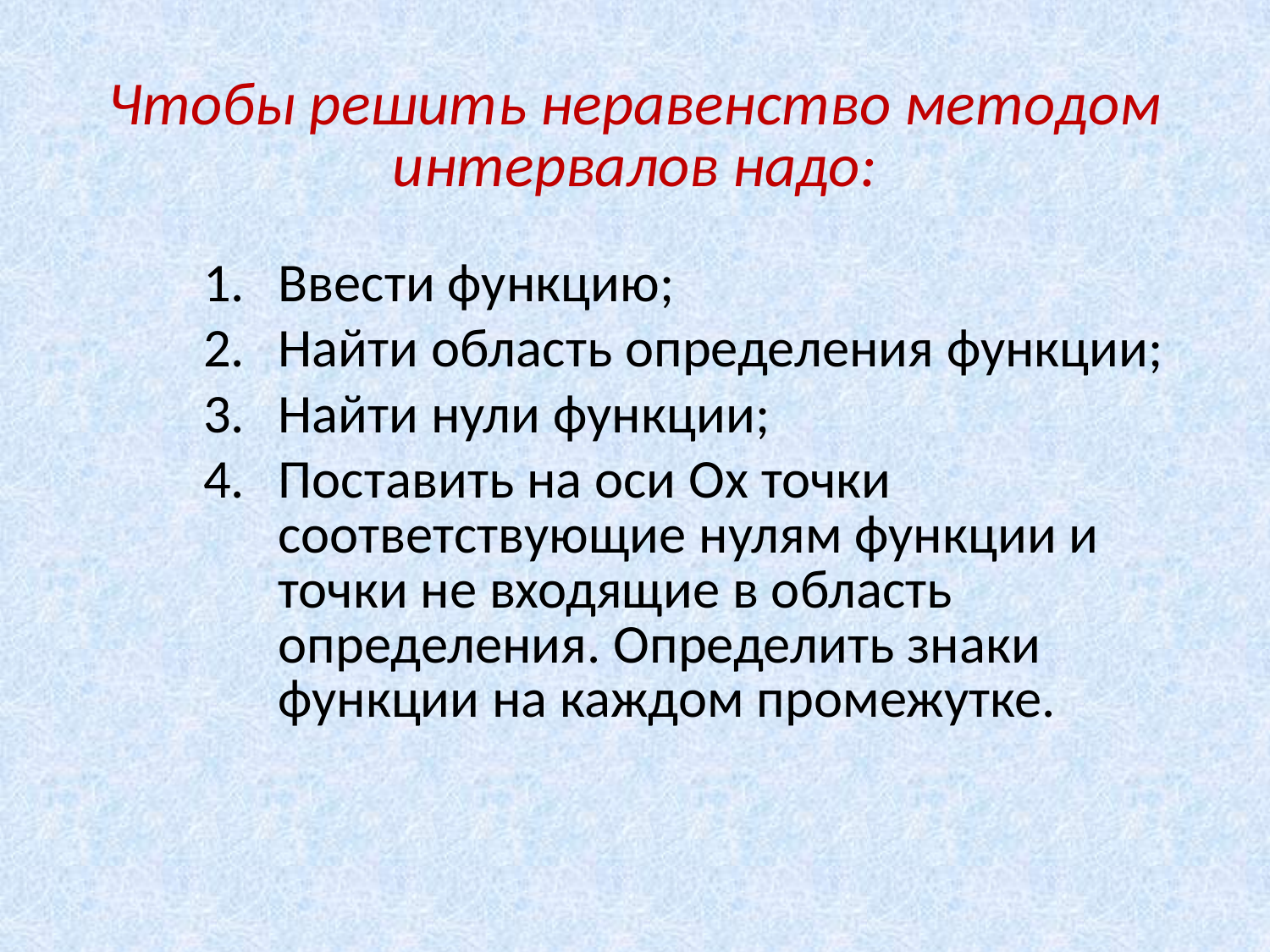

# Чтобы решить неравенство методом интервалов надо:
Ввести функцию;
Найти область определения функции;
Найти нули функции;
Поставить на оси Ох точки соответствующие нулям функции и точки не входящие в область определения. Определить знаки функции на каждом промежутке.